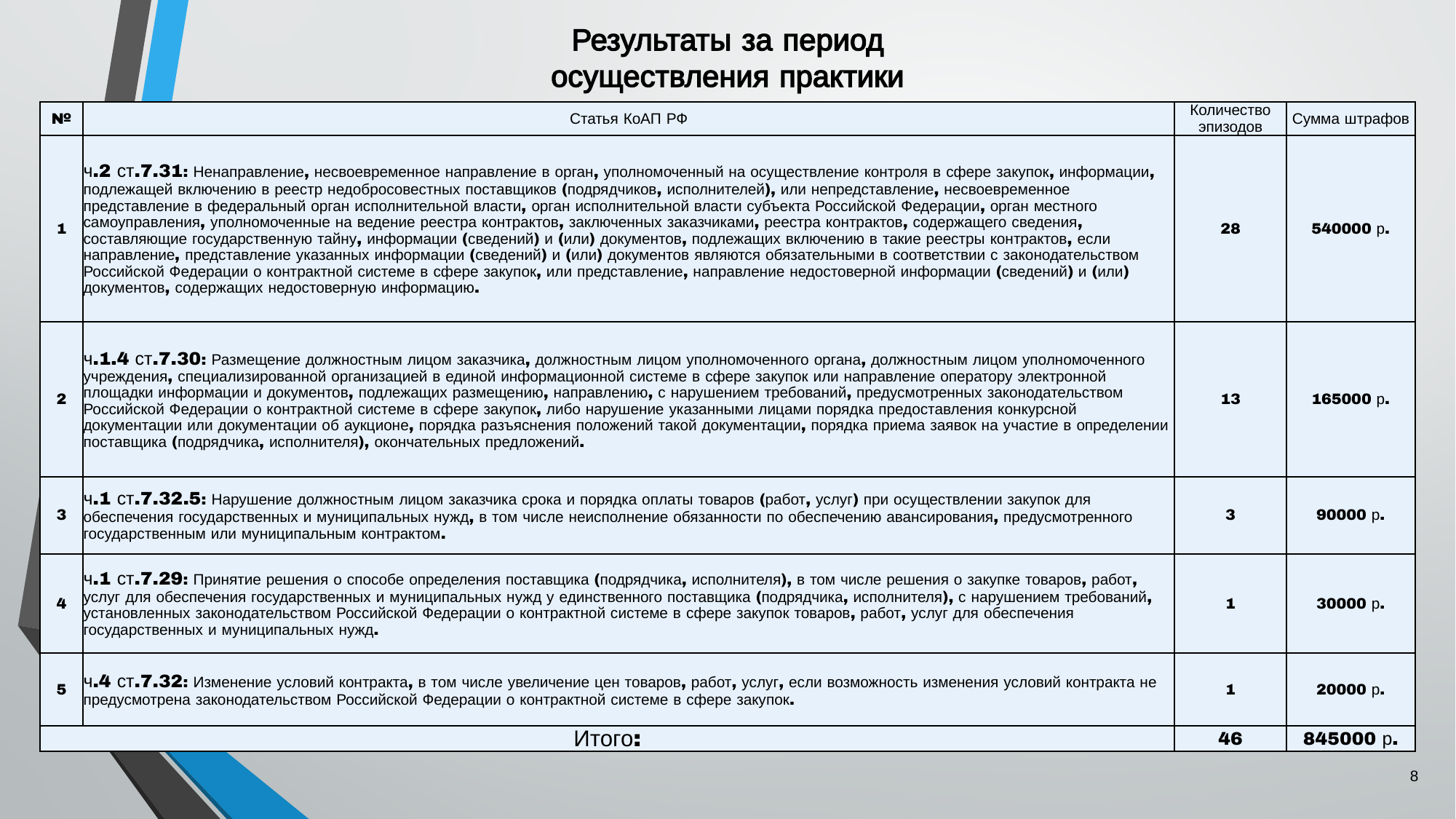

Результаты за период
осуществления практики
| № | Статья КоАП РФ | Количество эпизодов | Сумма штрафов |
| --- | --- | --- | --- |
| 1 | ч.2 ст.7.31: Ненаправление, несвоевременное направление в орган, уполномоченный на осуществление контроля в сфере закупок, информации, подлежащей включению в реестр недобросовестных поставщиков (подрядчиков, исполнителей), или непредставление, несвоевременное представление в федеральный орган исполнительной власти, орган исполнительной власти субъекта Российской Федерации, орган местного самоуправления, уполномоченные на ведение реестра контрактов, заключенных заказчиками, реестра контрактов, содержащего сведения, составляющие государственную тайну, информации (сведений) и (или) документов, подлежащих включению в такие реестры контрактов, если направление, представление указанных информации (сведений) и (или) документов являются обязательными в соответствии с законодательством Российской Федерации о контрактной системе в сфере закупок, или представление, направление недостоверной информации (сведений) и (или) документов, содержащих недостоверную информацию. | 28 | 540000 р. |
| 2 | ч.1.4 ст.7.30: Размещение должностным лицом заказчика, должностным лицом уполномоченного органа, должностным лицом уполномоченного учреждения, специализированной организацией в единой информационной системе в сфере закупок или направление оператору электронной площадки информации и документов, подлежащих размещению, направлению, с нарушением требований, предусмотренных законодательством Российской Федерации о контрактной системе в сфере закупок, либо нарушение указанными лицами порядка предоставления конкурсной документации или документации об аукционе, порядка разъяснения положений такой документации, порядка приема заявок на участие в определении поставщика (подрядчика, исполнителя), окончательных предложений. | 13 | 165000 р. |
| 3 | ч.1 ст.7.32.5: Нарушение должностным лицом заказчика срока и порядка оплаты товаров (работ, услуг) при осуществлении закупок для обеспечения государственных и муниципальных нужд, в том числе неисполнение обязанности по обеспечению авансирования, предусмотренного государственным или муниципальным контрактом. | 3 | 90000 р. |
| 4 | ч.1 ст.7.29: Принятие решения о способе определения поставщика (подрядчика, исполнителя), в том числе решения о закупке товаров, работ, услуг для обеспечения государственных и муниципальных нужд у единственного поставщика (подрядчика, исполнителя), с нарушением требований, установленных законодательством Российской Федерации о контрактной системе в сфере закупок товаров, работ, услуг для обеспечения государственных и муниципальных нужд. | 1 | 30000 р. |
| 5 | ч.4 ст.7.32: Изменение условий контракта, в том числе увеличение цен товаров, работ, услуг, если возможность изменения условий контракта не предусмотрена законодательством Российской Федерации о контрактной системе в сфере закупок. | 1 | 20000 р. |
| Итого: |  | 46 | 845000 р. |
8